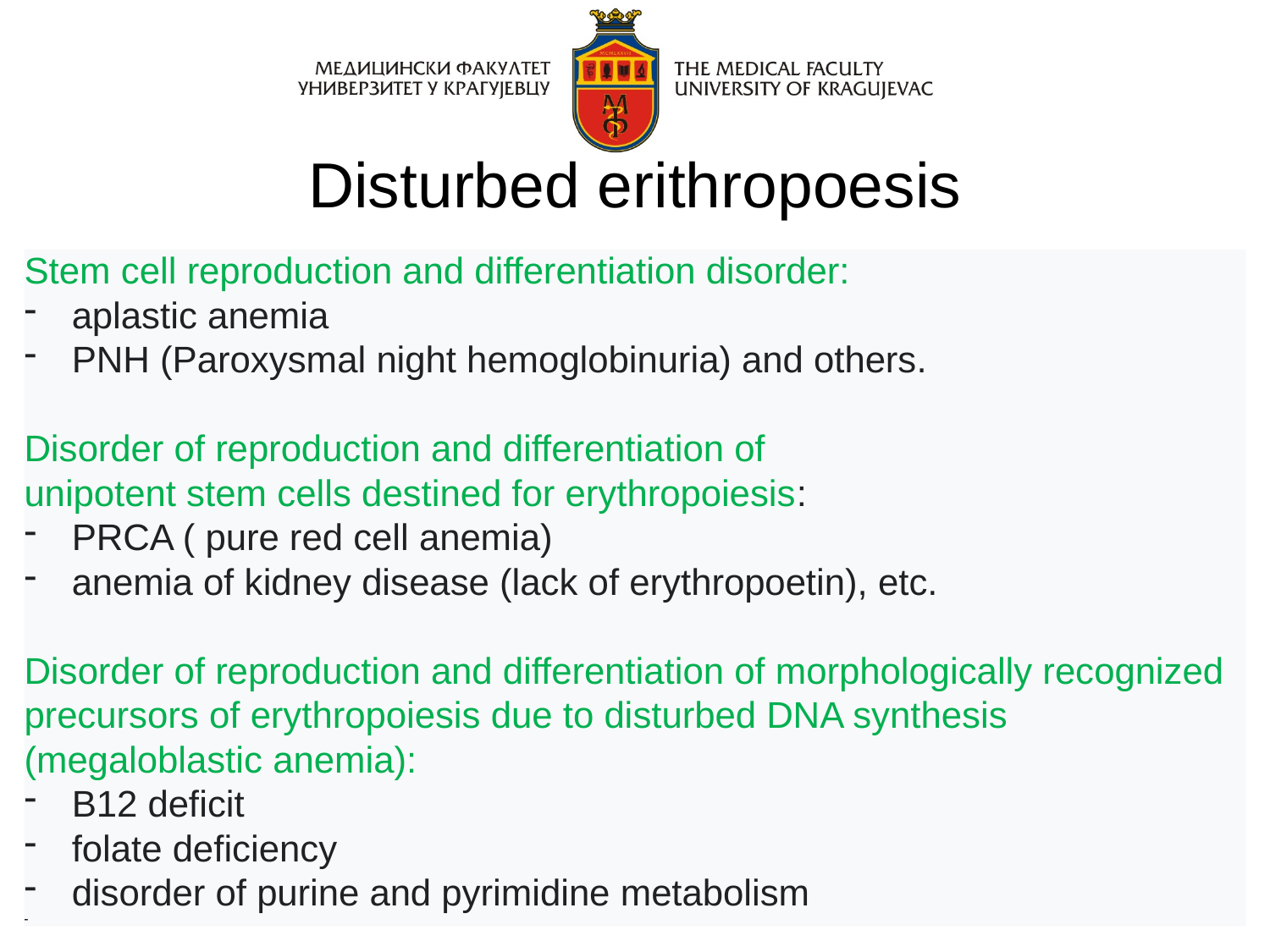

# Disturbed erithropoesis
Stem cell reproduction and differentiation disorder:
aplastic anemia
PNH (Paroxysmal night hemoglobinuria) and others.

Disorder of reproduction and differentiation of
unipotent stem cells destined for erythropoiesis:
PRCA ( pure red cell anemia)
anemia of kidney disease (lack of erythropoetin), etc.

Disorder of reproduction and differentiation of morphologically recognized
precursors of erythropoiesis due to disturbed DNA synthesis
(megaloblastic anemia):
B12 deficit
folate deficiency
disorder of purine and pyrimidine metabolism